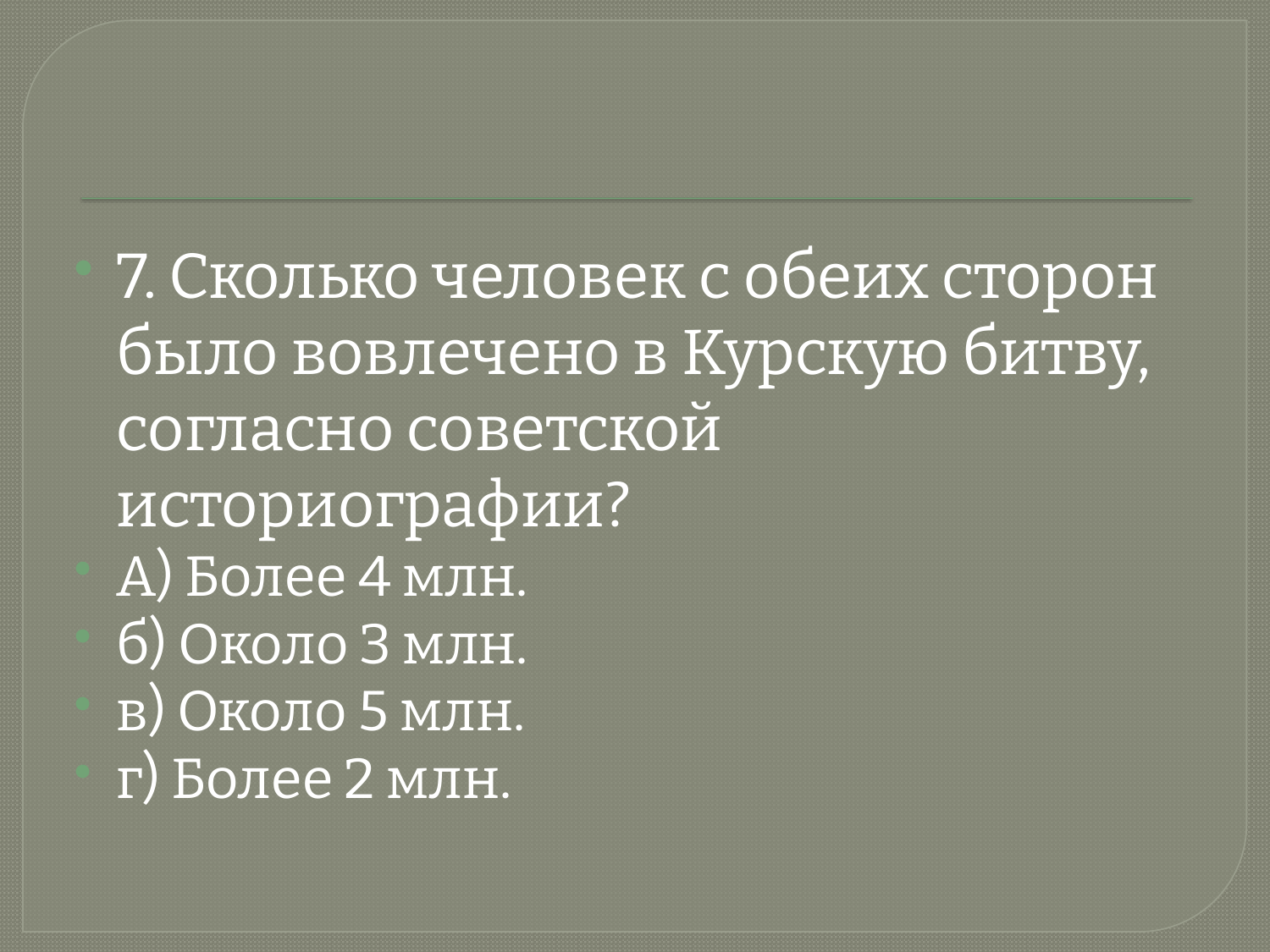

7. Сколько человек с обеих сторон было вовлечено в Курскую битву, согласно советской историографии?
А) Более 4 млн.
б) Около 3 млн.
в) Около 5 млн.
г) Более 2 млн.